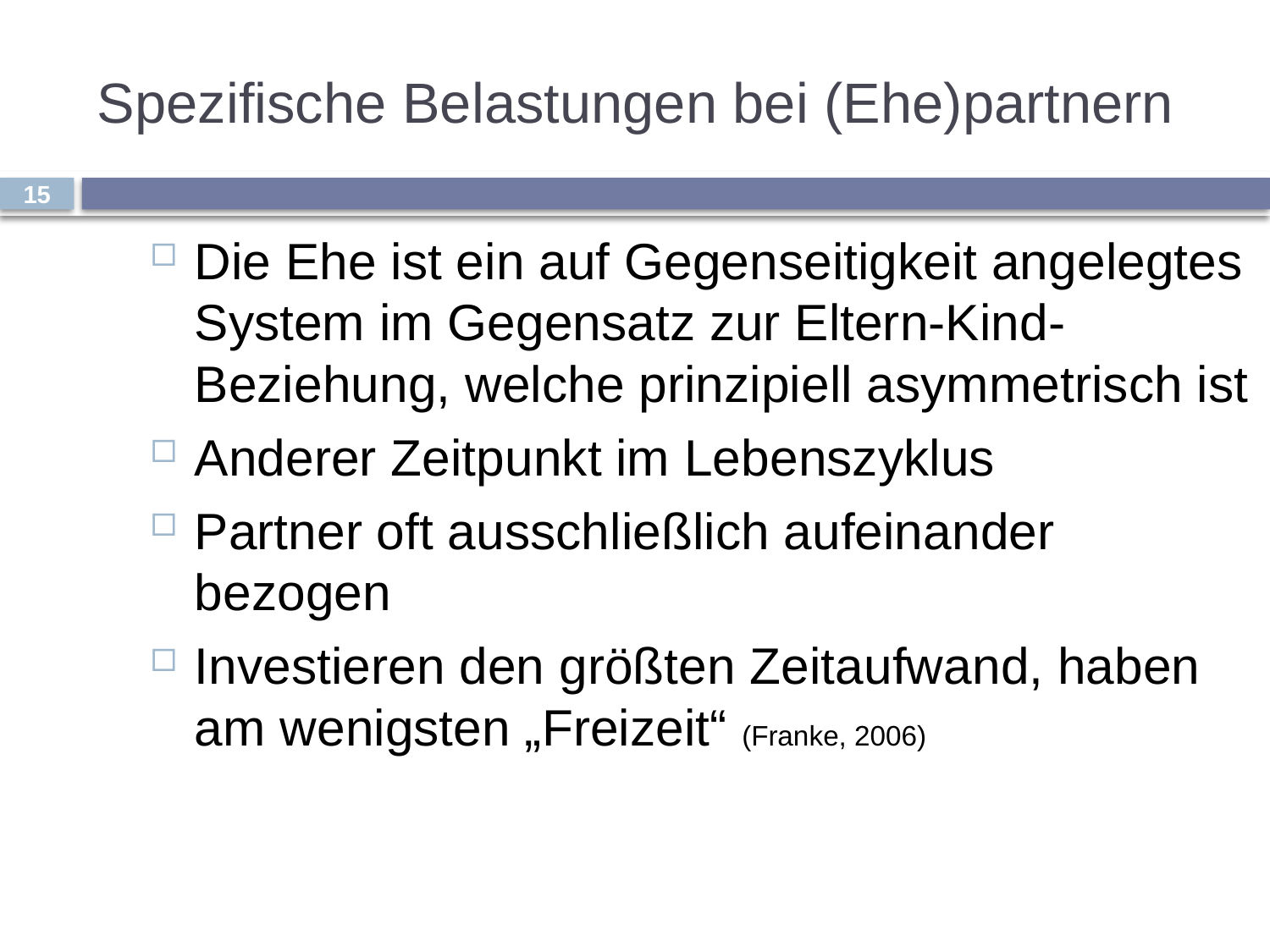

# Spezifische Belastungen bei (Ehe)partnern
15
Die Ehe ist ein auf Gegenseitigkeit angelegtes System im Gegensatz zur Eltern-Kind- Beziehung, welche prinzipiell asymmetrisch ist
Anderer Zeitpunkt im Lebenszyklus
Partner oft ausschließlich aufeinander bezogen
Investieren den größten Zeitaufwand, haben am wenigsten „Freizeit“ (Franke, 2006)